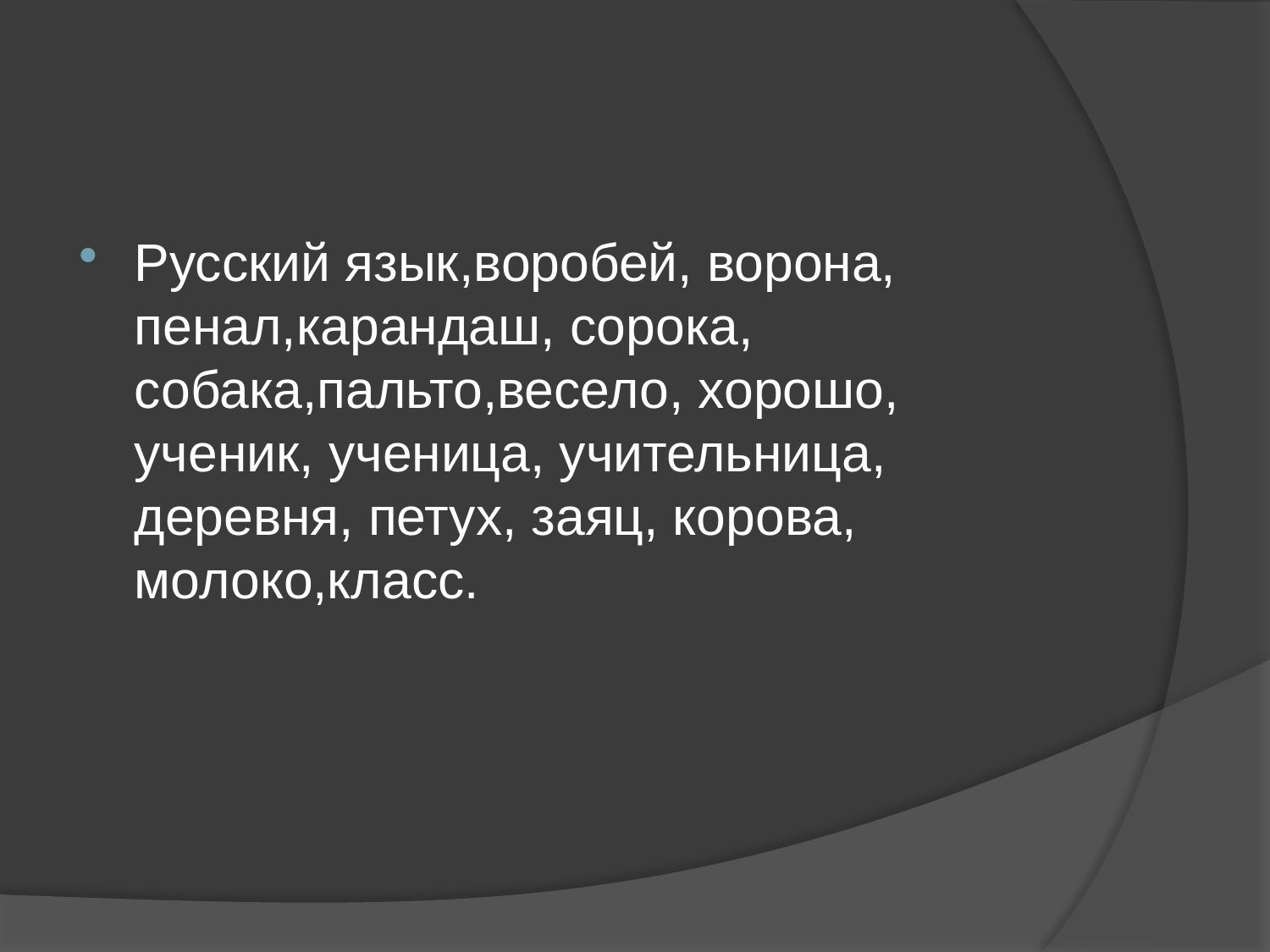

#
Русский язык,воробей, ворона, пенал,карандаш, сорока, собака,пальто,весело, хорошо, ученик, ученица, учительница, деревня, петух, заяц, корова, молоко,класс.